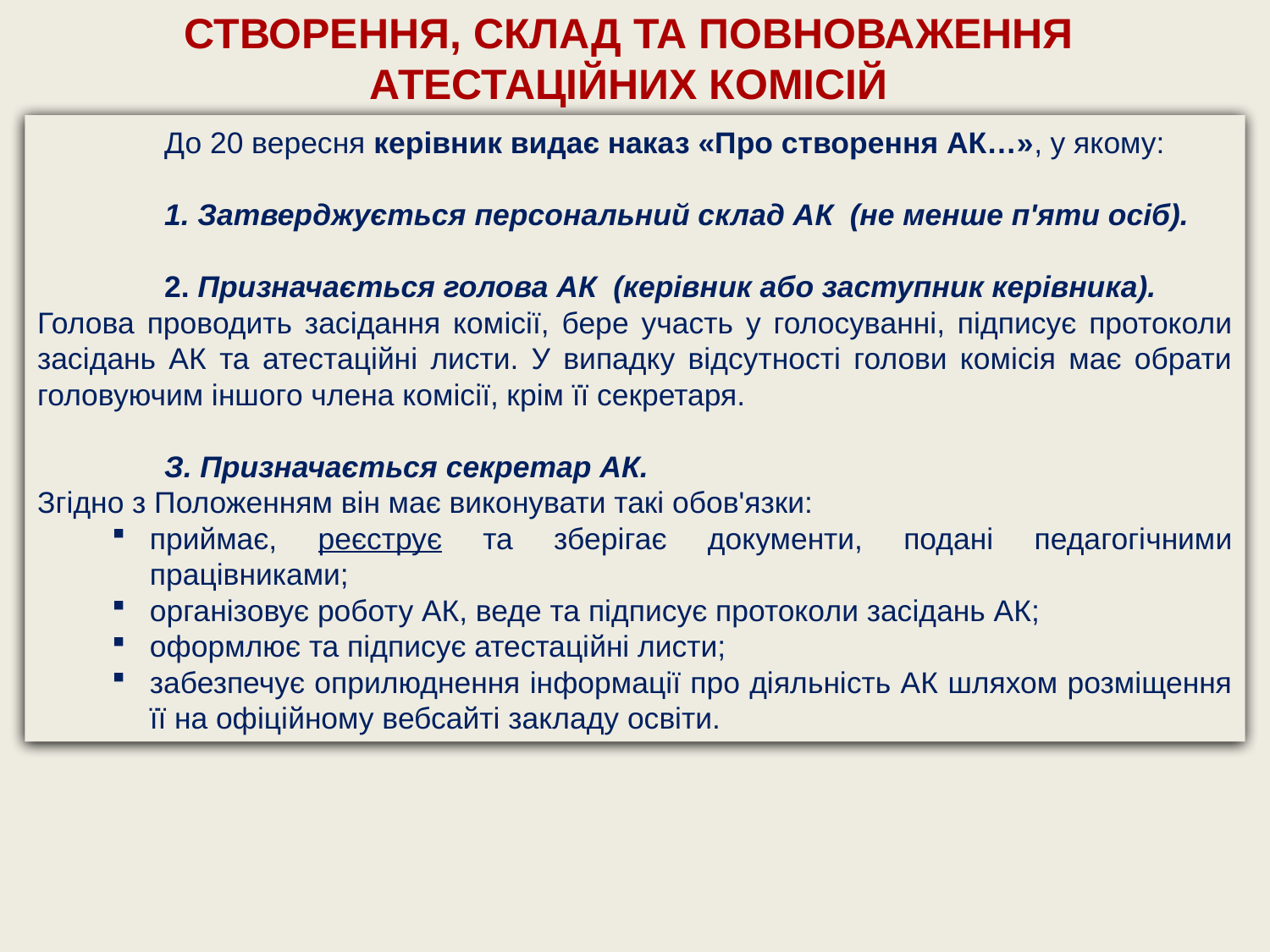

СТВОРЕННЯ, СКЛАД ТА ПОВНОВАЖЕННЯ
АТЕСТАЦІЙНИХ КОМІСІЙ
	До 20 вересня керівник видає наказ «Про створення АК…», у якому:

	1. Затверджується персональний склад АК  (не менше п'яти осіб).

	2. Призначається голова АК  (керівник або заступник керівника).
Голова проводить засідання комісії, бере участь у голосуванні, підписує протоколи засідань АК та атестаційні листи. У випадку відсутності голови комісія має обрати головуючим іншого члена комісії, крім її секретаря.

	З. Призначається секретар АК.
Згідно з Положенням він має виконувати такі обов'язки:
приймає, реєструє та зберігає документи, подані педагогічними працівниками;
організовує роботу АК, веде та підписує протоколи засідань АК;
оформлює та підписує атестаційні листи;
забезпечує оприлюднення інформації про діяльність АК шляхом розміщення її на офіційному вебсайті закладу освіти.